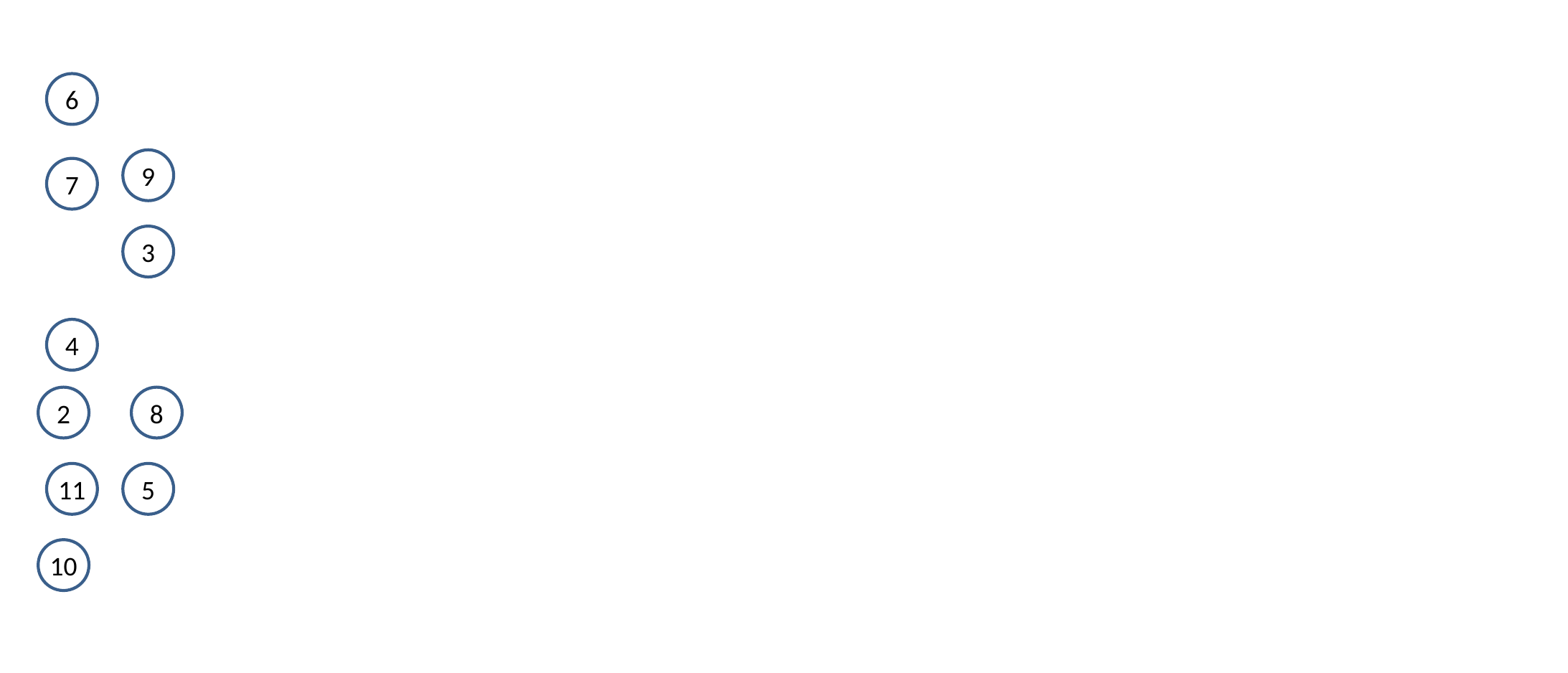

6
9
7
3
4
2
8
11
5
10